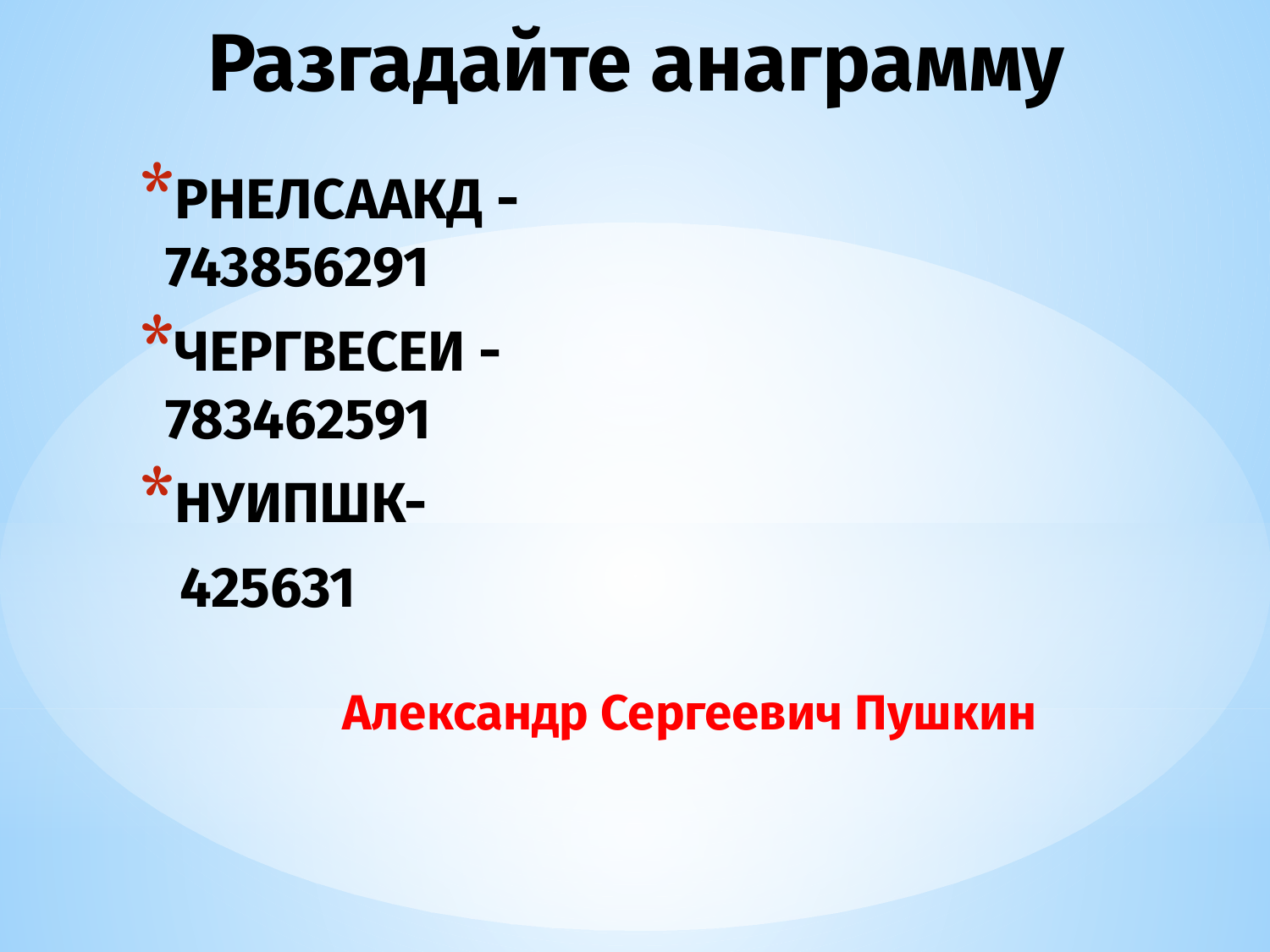

# Разгадайте анаграмму
РНЕЛСААКД - 743856291
ЧЕРГВЕСЕИ - 783462591
НУИПШК-
   425631
Александр Сергеевич Пушкин